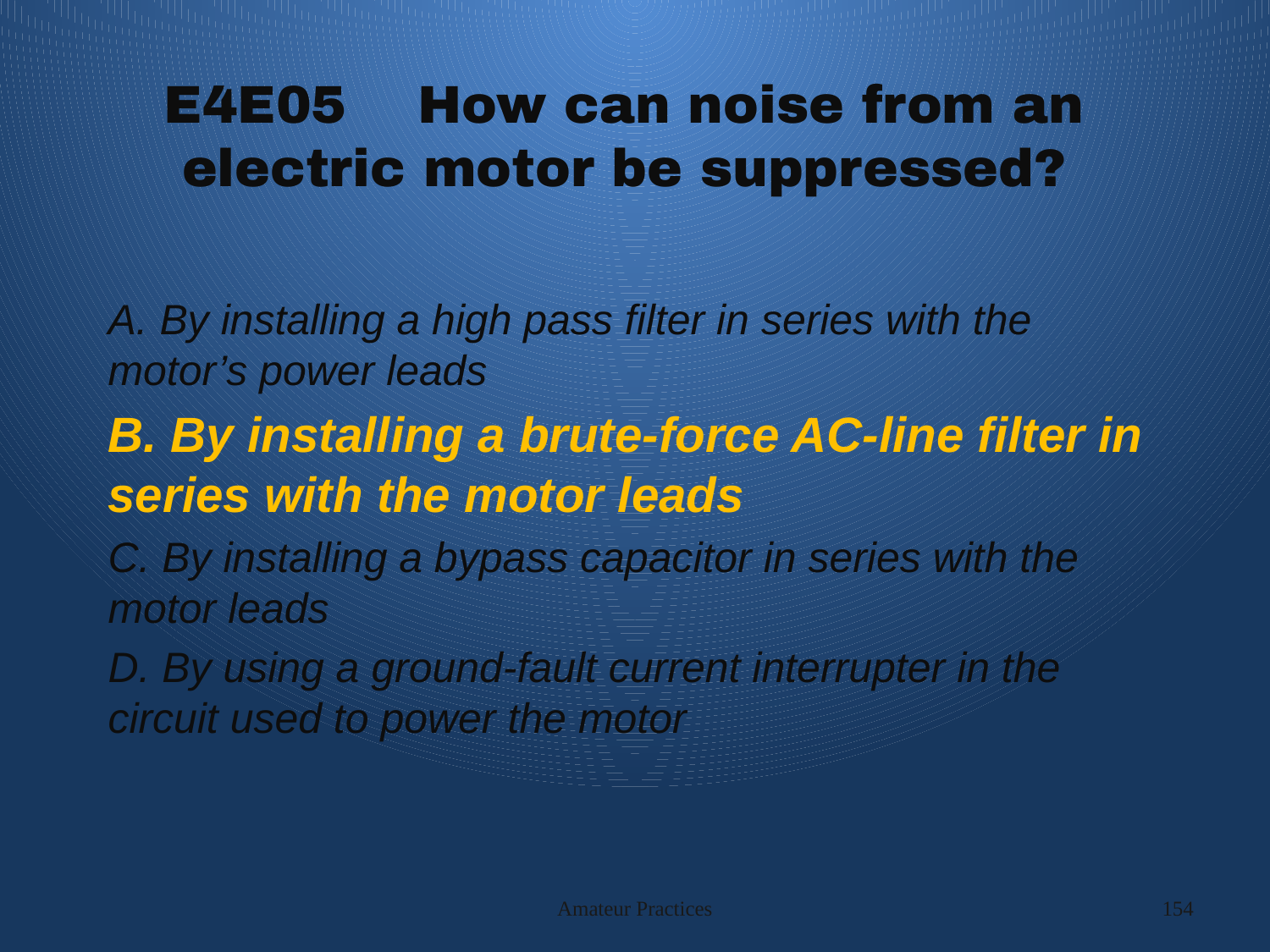

# E4E05    How can noise from an electric motor be suppressed?
A. By installing a high pass filter in series with the motor’s power leads
B. By installing a brute-force AC-line filter in series with the motor leads
C. By installing a bypass capacitor in series with the motor leads
D. By using a ground-fault current interrupter in the circuit used to power the motor
Amateur Practices
154